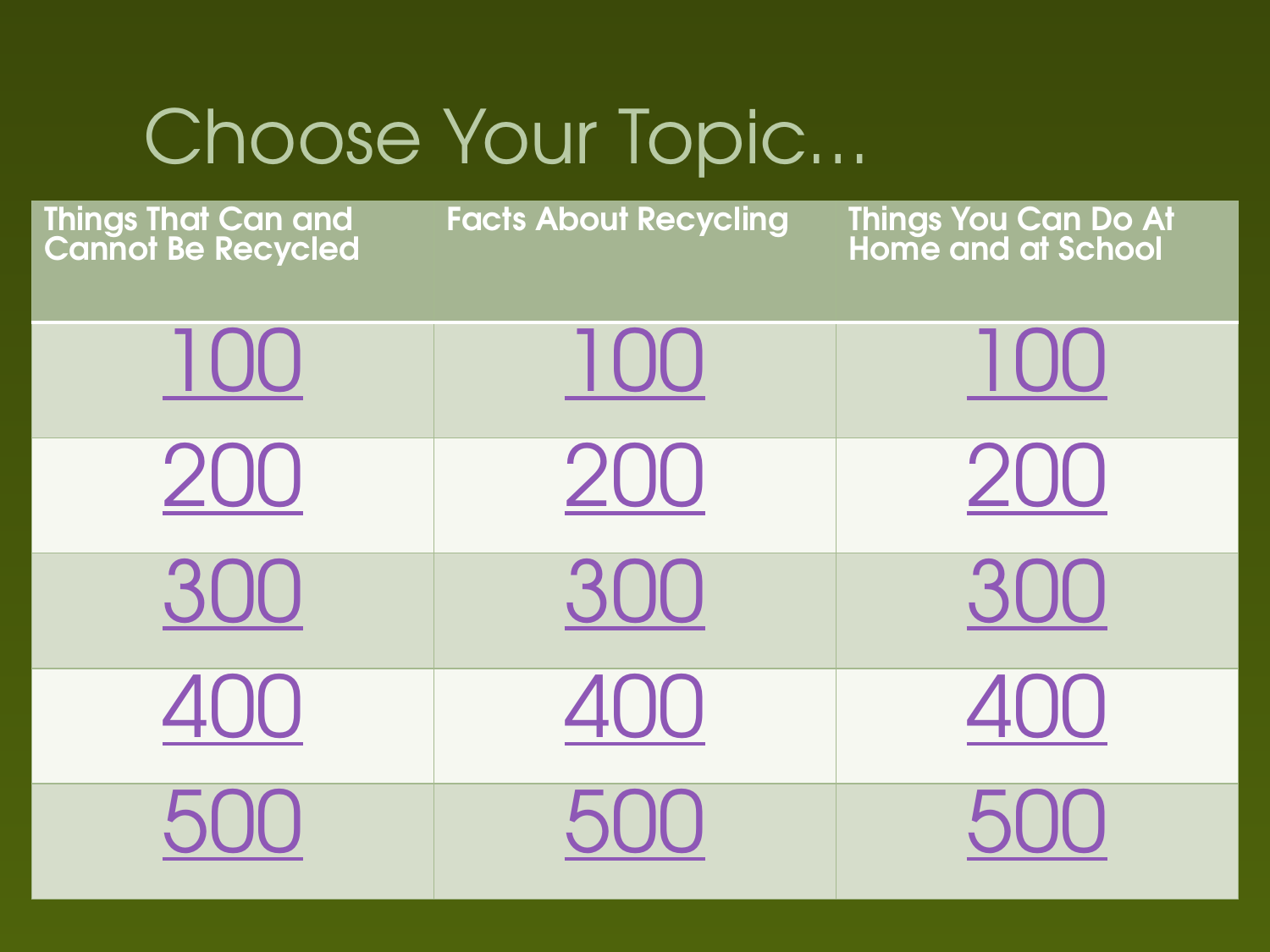

# Choose Your Topic…
| Things That Can and Cannot Be Recycled | Facts About Recycling | Things You Can Do At Home and at School |
| --- | --- | --- |
| 100 | 100 | 100 |
| 200 | 200 | 200 |
| 300 | 300 | 300 |
| 400 | 400 | 400 |
| 500 | 500 | 500 |